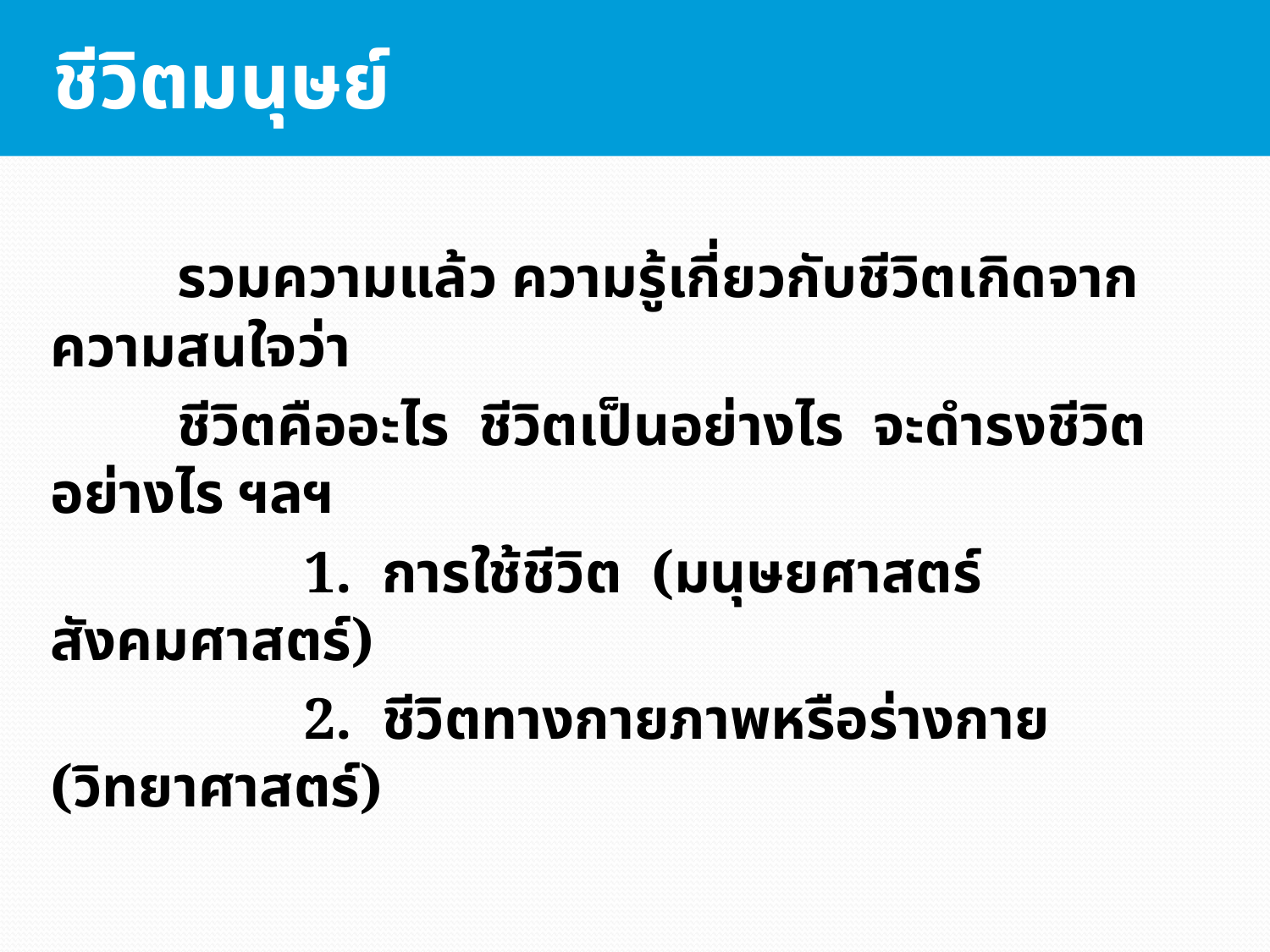

ชีวิตมนุษย์
		รวมความแล้ว ความรู้เกี่ยวกับชีวิตเกิดจากความสนใจว่า
		ชีวิตคืออะไร  ชีวิตเป็นอย่างไร  จะดำรงชีวิตอย่างไร ฯลฯ
			1.  การใช้ชีวิต  (มนุษยศาสตร์  สังคมศาสตร์)
			2.  ชีวิตทางกายภาพหรือร่างกาย  (วิทยาศาสตร์)